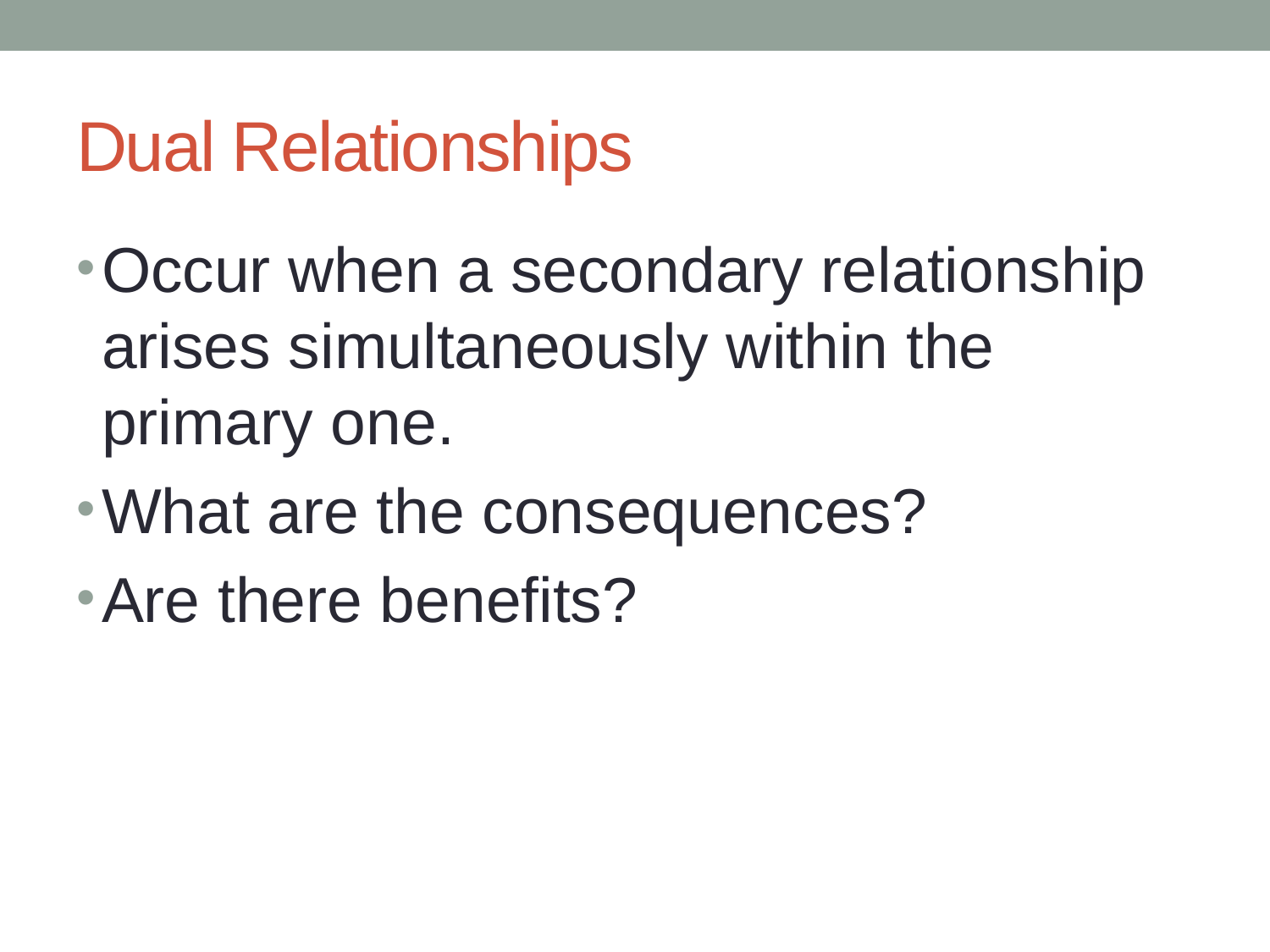

# Dual Relationships
Occur when a secondary relationship arises simultaneously within the primary one.
What are the consequences?
Are there benefits?